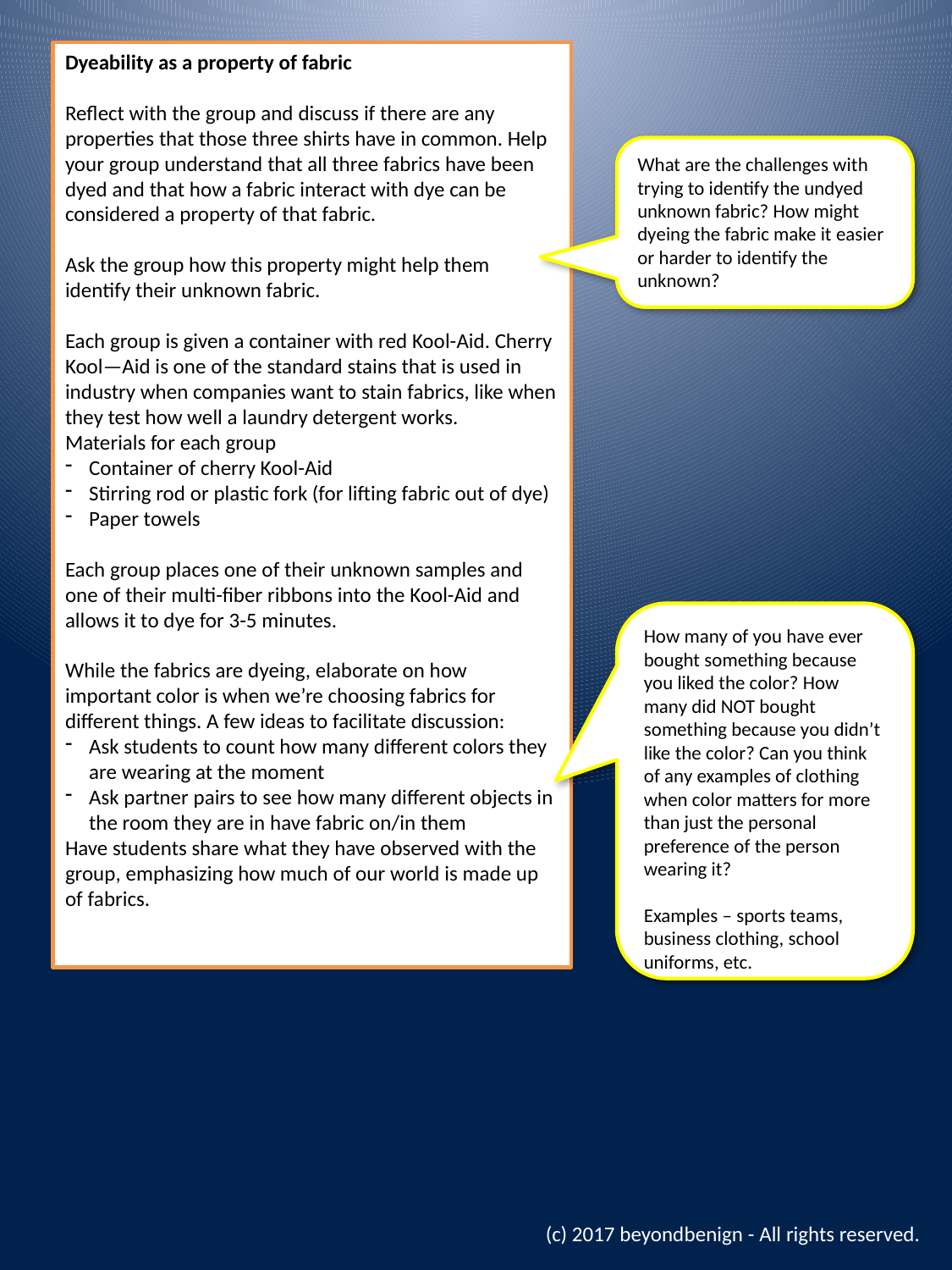

Dyeability as a property of fabric

Reflect with the group and discuss if there are any properties that those three shirts have in common. Help your group understand that all three fabrics have been dyed and that how a fabric interact with dye can be considered a property of that fabric.

Ask the group how this property might help them identify their unknown fabric.

Each group is given a container with red Kool-Aid. Cherry Kool—Aid is one of the standard stains that is used in industry when companies want to stain fabrics, like when they test how well a laundry detergent works.
Materials for each group
Container of cherry Kool-Aid
Stirring rod or plastic fork (for lifting fabric out of dye)
Paper towels

Each group places one of their unknown samples and one of their multi-fiber ribbons into the Kool-Aid and allows it to dye for 3-5 minutes.

While the fabrics are dyeing, elaborate on how important color is when we’re choosing fabrics for different things. A few ideas to facilitate discussion:
Ask students to count how many different colors they are wearing at the moment
Ask partner pairs to see how many different objects in the room they are in have fabric on/in them
Have students share what they have observed with the group, emphasizing how much of our world is made up of fabrics.

What are the challenges with trying to identify the undyed unknown fabric? How might dyeing the fabric make it easier or harder to identify the unknown?
How many of you have ever bought something because you liked the color? How many did NOT bought something because you didn’t like the color? Can you think of any examples of clothing when color matters for more than just the personal preference of the person wearing it?

Examples – sports teams, business clothing, school uniforms, etc.
(c) 2017 beyondbenign - All rights reserved.